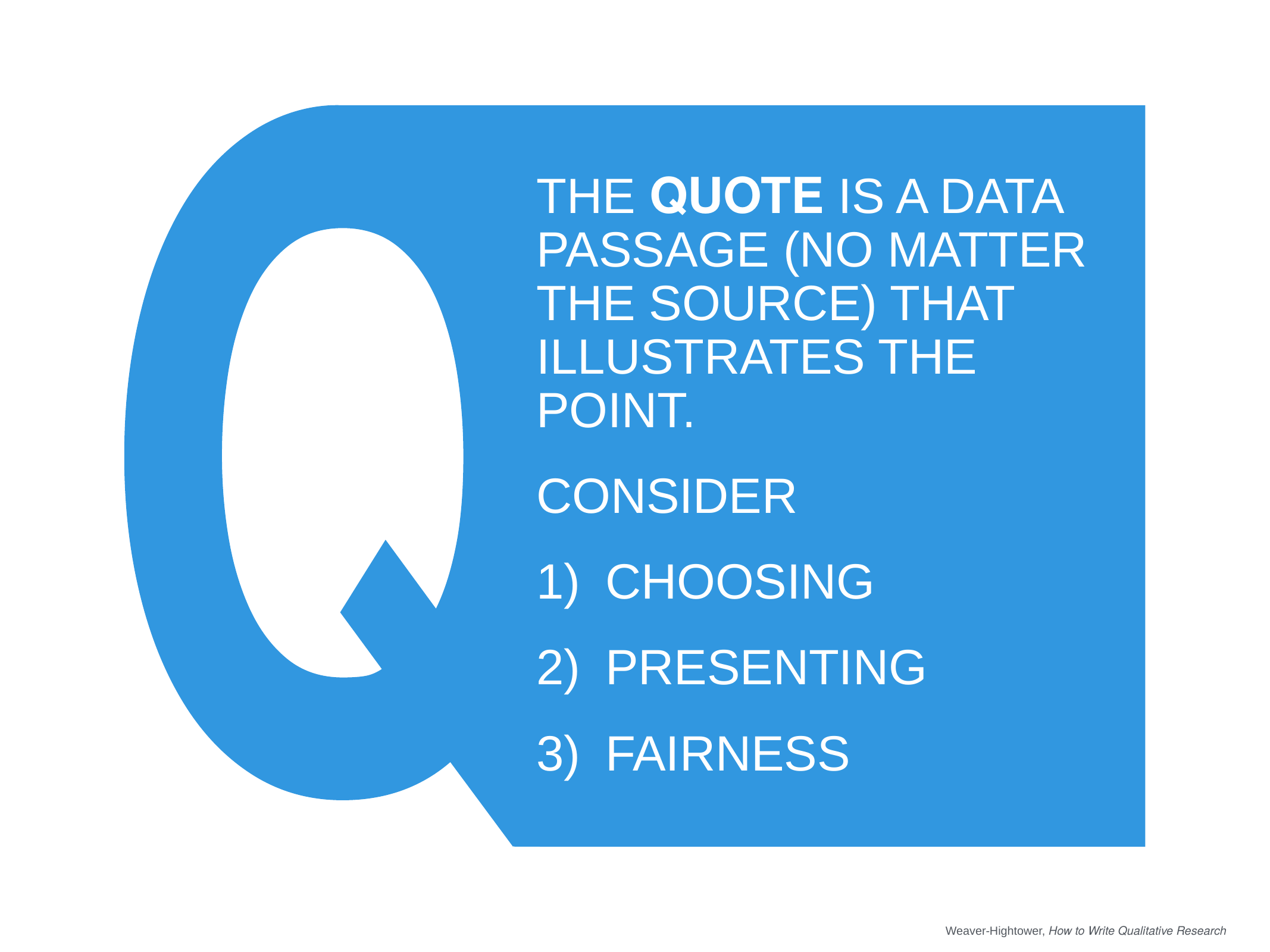

THE QUOTE IS A DATA PASSAGE (NO MATTER THE SOURCE) THAT ILLUSTRATES THE POINT.
CONSIDER
CHOOSING
PRESENTING
FAIRNESS